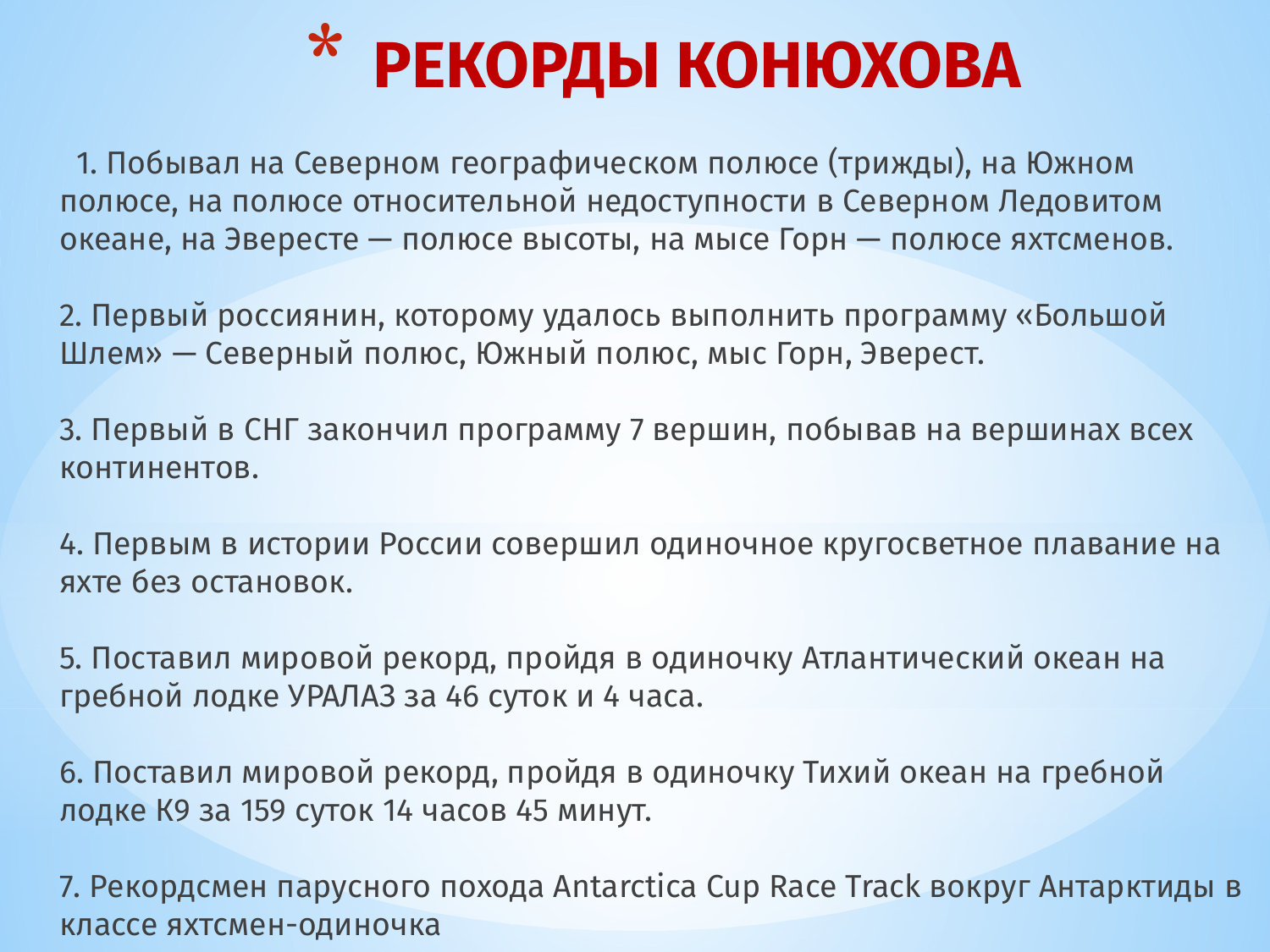

# РЕКОРДЫ КОНЮХОВА
     1. Побывал на Северном географическом полюсе (трижды), на Южном полюсе, на полюсе относительной недоступности в Северном Ледовитом океане, на Эвересте — полюсе высоты, на мысе Горн — полюсе яхтсменов.
2. Первый россиянин, которому удалось выполнить программу «Большой Шлем» — Северный полюс, Южный полюс, мыс Горн, Эверест.
3. Первый в СНГ закончил программу 7 вершин, побывав на вершинах всех континентов.
4. Первым в истории России совершил одиночное кругосветное плавание на яхте без остановок.
5. Поставил мировой рекорд, пройдя в одиночку Атлантический океан на гребной лодке УРАЛАЗ за 46 суток и 4 часа.
6. Поставил мировой рекорд, пройдя в одиночку Тихий океан на гребной лодке К9 за 159 суток 14 часов 45 минут.
7. Рекордсмен парусного похода Antarctica Cup Race Track вокруг Антарктиды в классе яхтсмен-одиночка